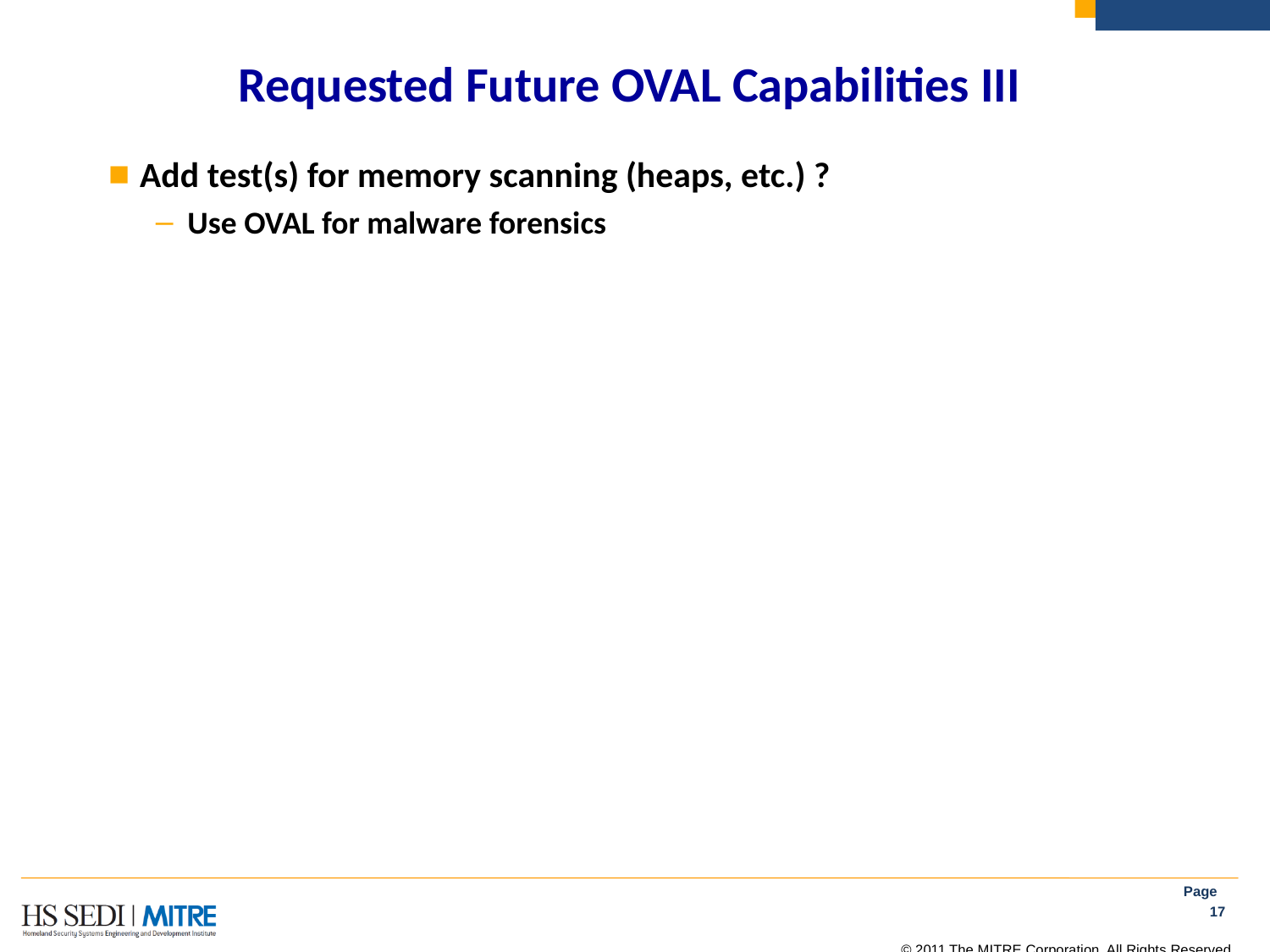

# Requested Future OVAL Capabilities III
Add test(s) for memory scanning (heaps, etc.) ?
Use OVAL for malware forensics

Page  17